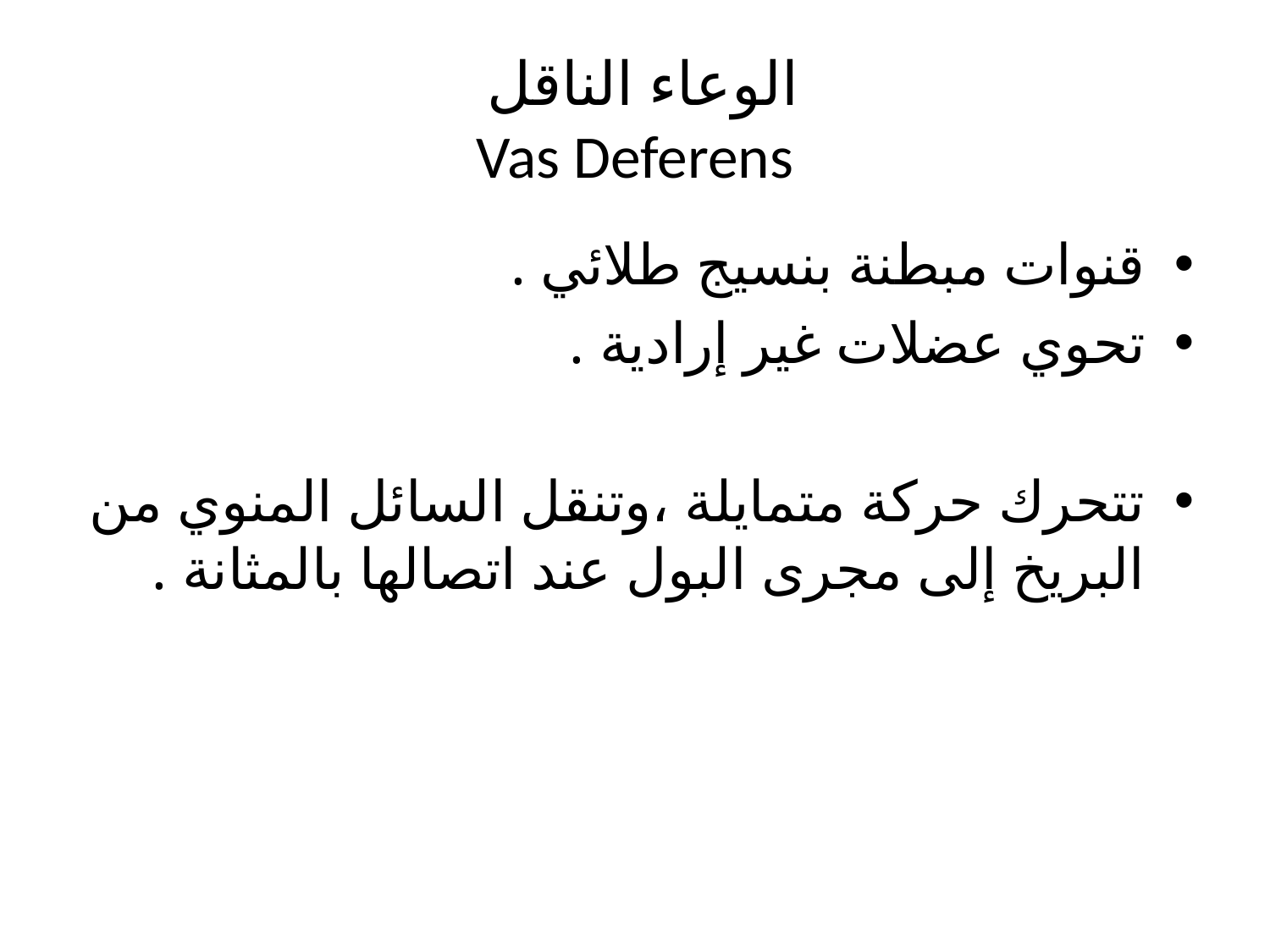

# الوعاء الناقل Vas Deferens
قنوات مبطنة بنسيج طلائي .
تحوي عضلات غير إرادية .

تتحرك حركة متمايلة ،وتنقل السائل المنوي من البريخ إلى مجرى البول عند اتصالها بالمثانة .